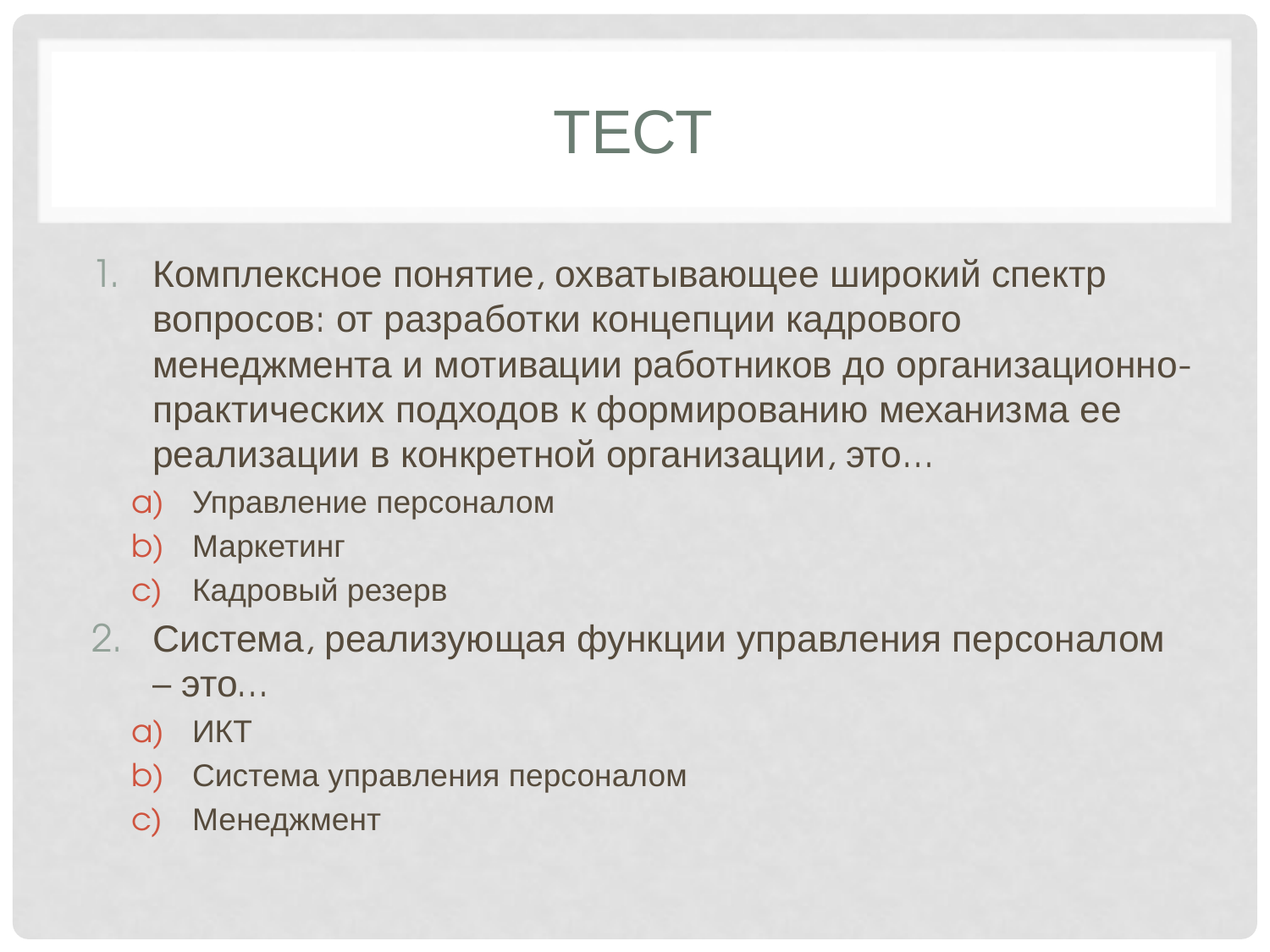

# ТЕСТ
Комплексное понятие, охватывающее широкий спектр вопросов: от разработки концепции кадрового менеджмента и мотивации работников до организационно-практических подходов к формированию механизма ее реализации в конкретной организации, это…
Управление персоналом
Маркетинг
Кадровый резерв
Система, реализующая функции управления персоналом – это…
ИКТ
Система управления персоналом
Менеджмент